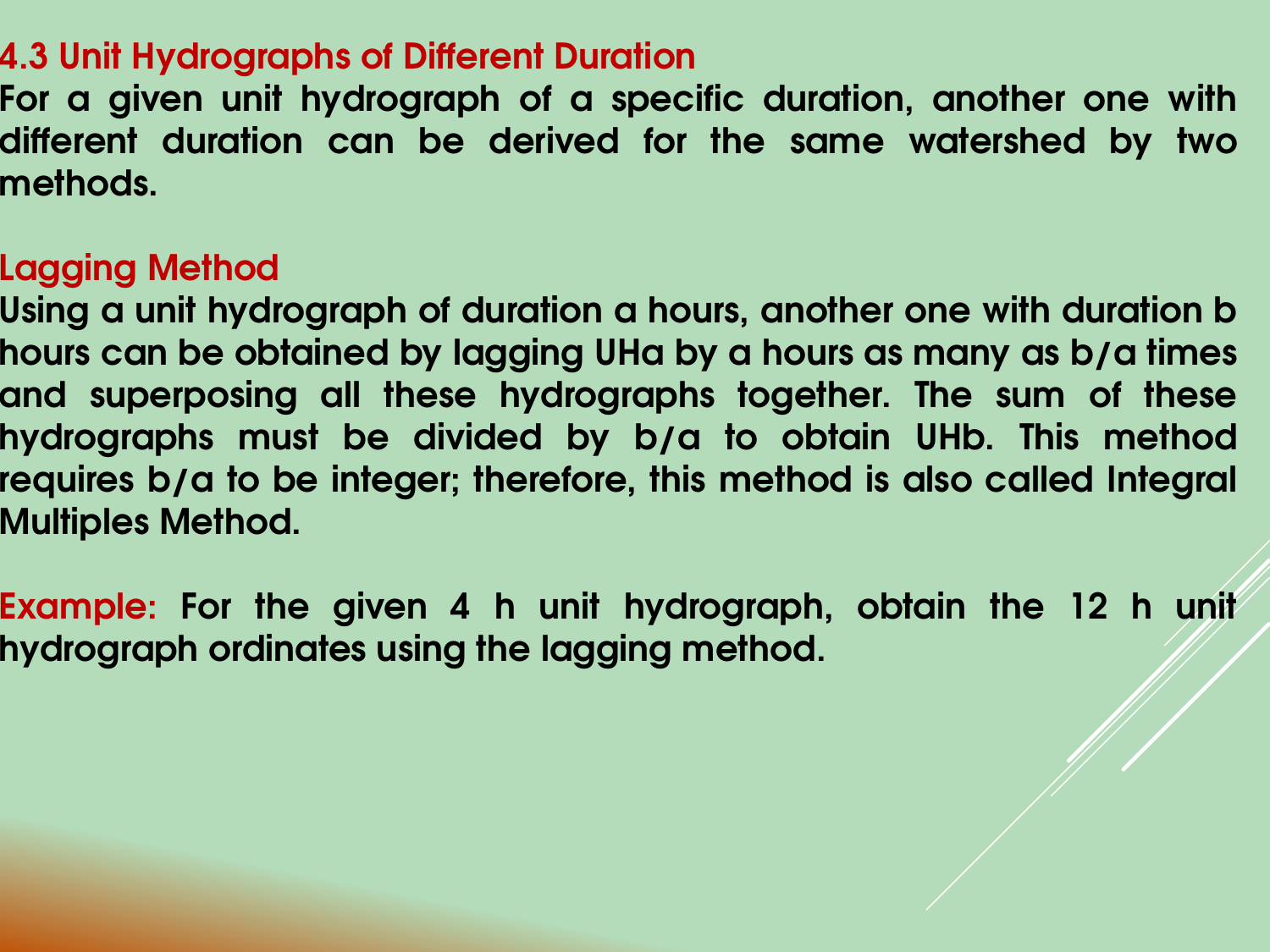

4.3 Unit Hydrographs of Different Duration
For a given unit hydrograph of a specific duration, another one with different duration can be derived for the same watershed by two methods.

Lagging Method
Using a unit hydrograph of duration a hours, another one with duration b hours can be obtained by lagging UHa by a hours as many as b/a times and superposing all these hydrographs together. The sum of these hydrographs must be divided by b/a to obtain UHb. This method requires b/a to be integer; therefore, this method is also called Integral Multiples Method.

Example: For the given 4 h unit hydrograph, obtain the 12 h unit hydrograph ordinates using the lagging method.